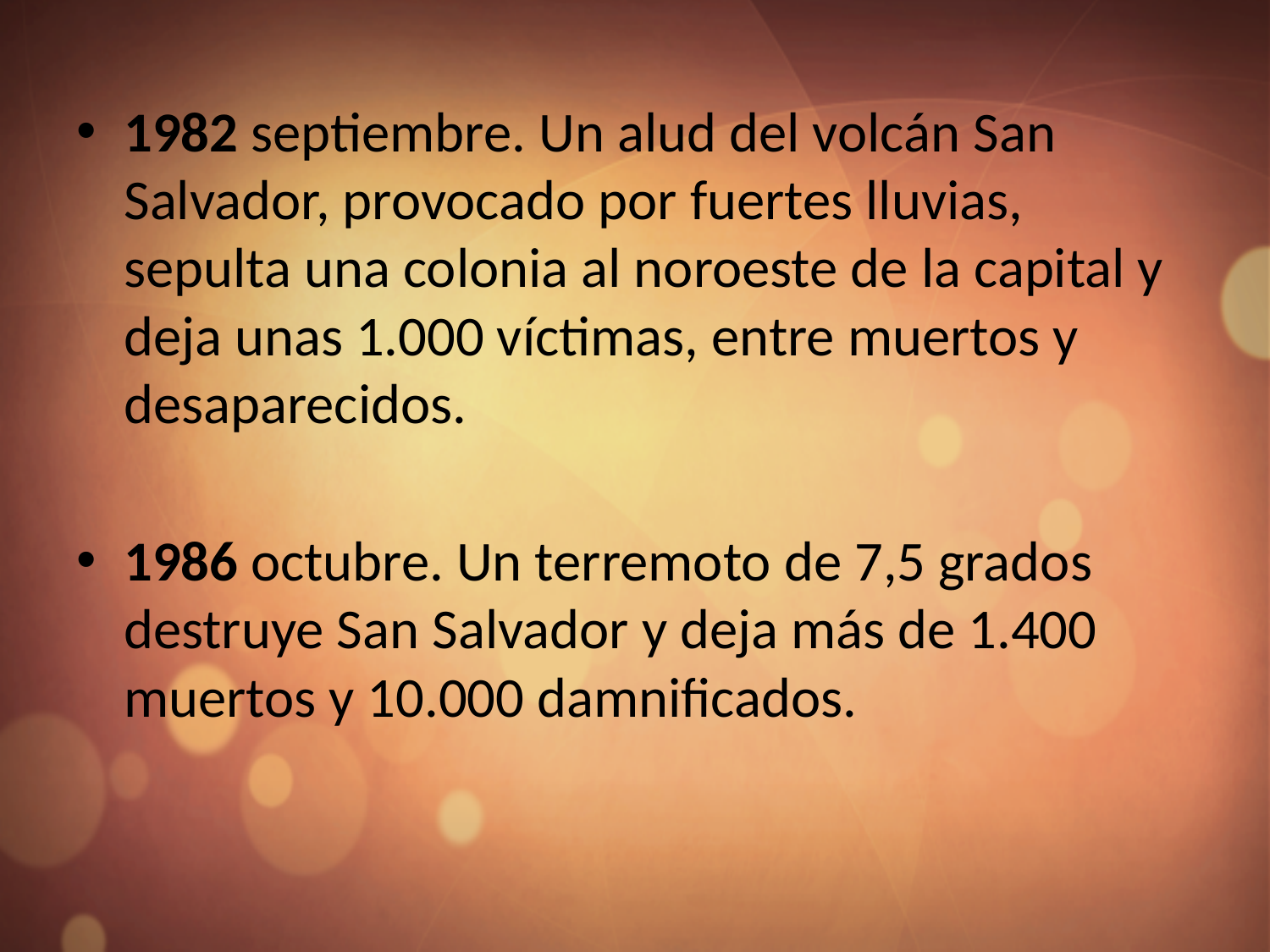

1982 septiembre. Un alud del volcán San Salvador, provocado por fuertes lluvias, sepulta una colonia al noroeste de la capital y deja unas 1.000 víctimas, entre muertos y desaparecidos.

1986 octubre. Un terremoto de 7,5 grados destruye San Salvador y deja más de 1.400 muertos y 10.000 damnificados.